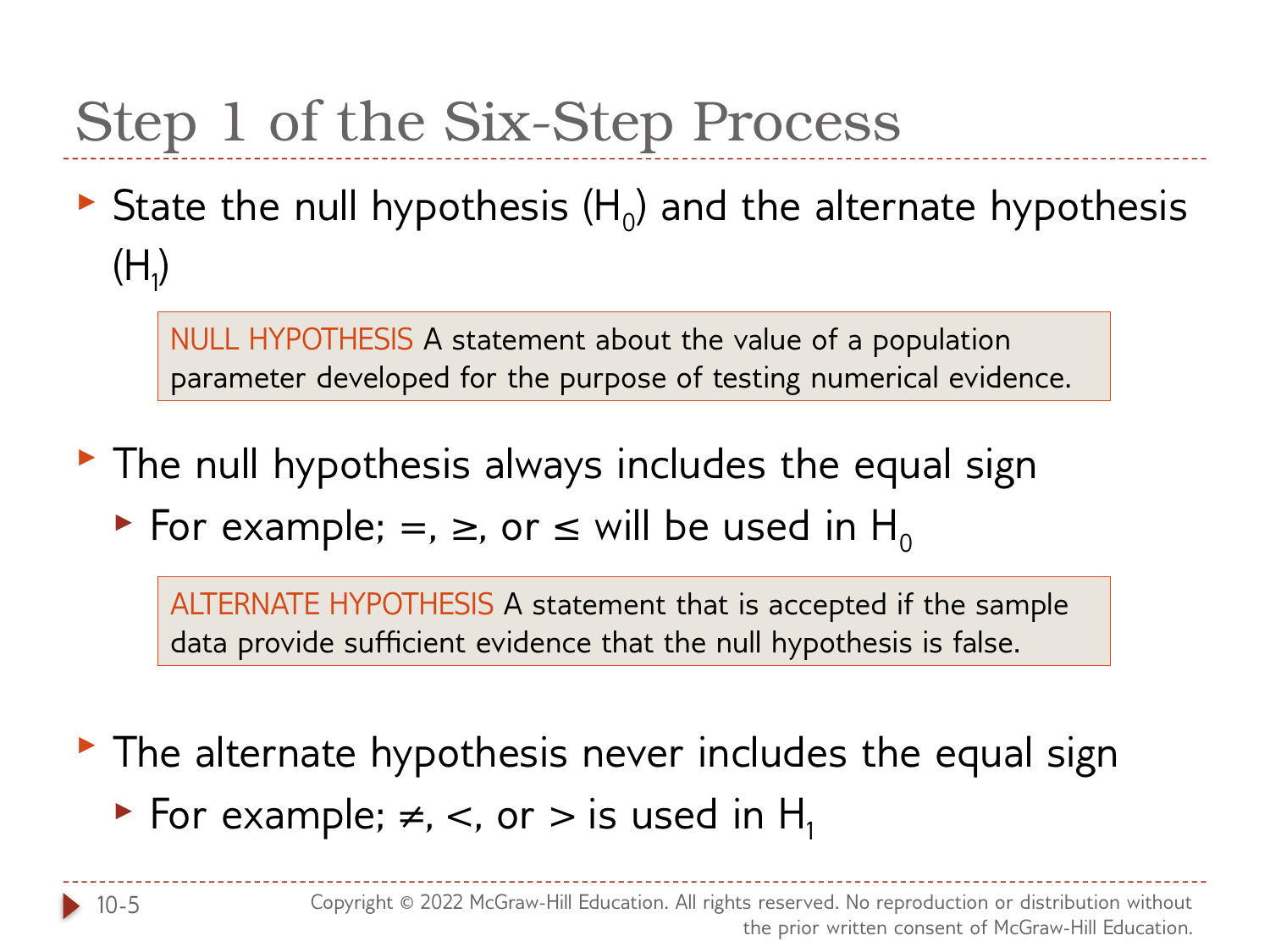

# Step 1 of the Six-Step Process
State the null hypothesis (H0) and the alternate hypothesis (H1)

The null hypothesis always includes the equal sign
For example; =, ≥, or ≤ will be used in H0

The alternate hypothesis never includes the equal sign
For example; ≠, <, or > is used in H1

NULL HYPOTHESIS A statement about the value of a population parameter developed for the purpose of testing numerical evidence.
ALTERNATE HYPOTHESIS A statement that is accepted if the sample data provide sufficient evidence that the null hypothesis is false.
10-5
Copyright © 2022 McGraw-Hill Education. All rights reserved. No reproduction or distribution without the prior written consent of McGraw-Hill Education.